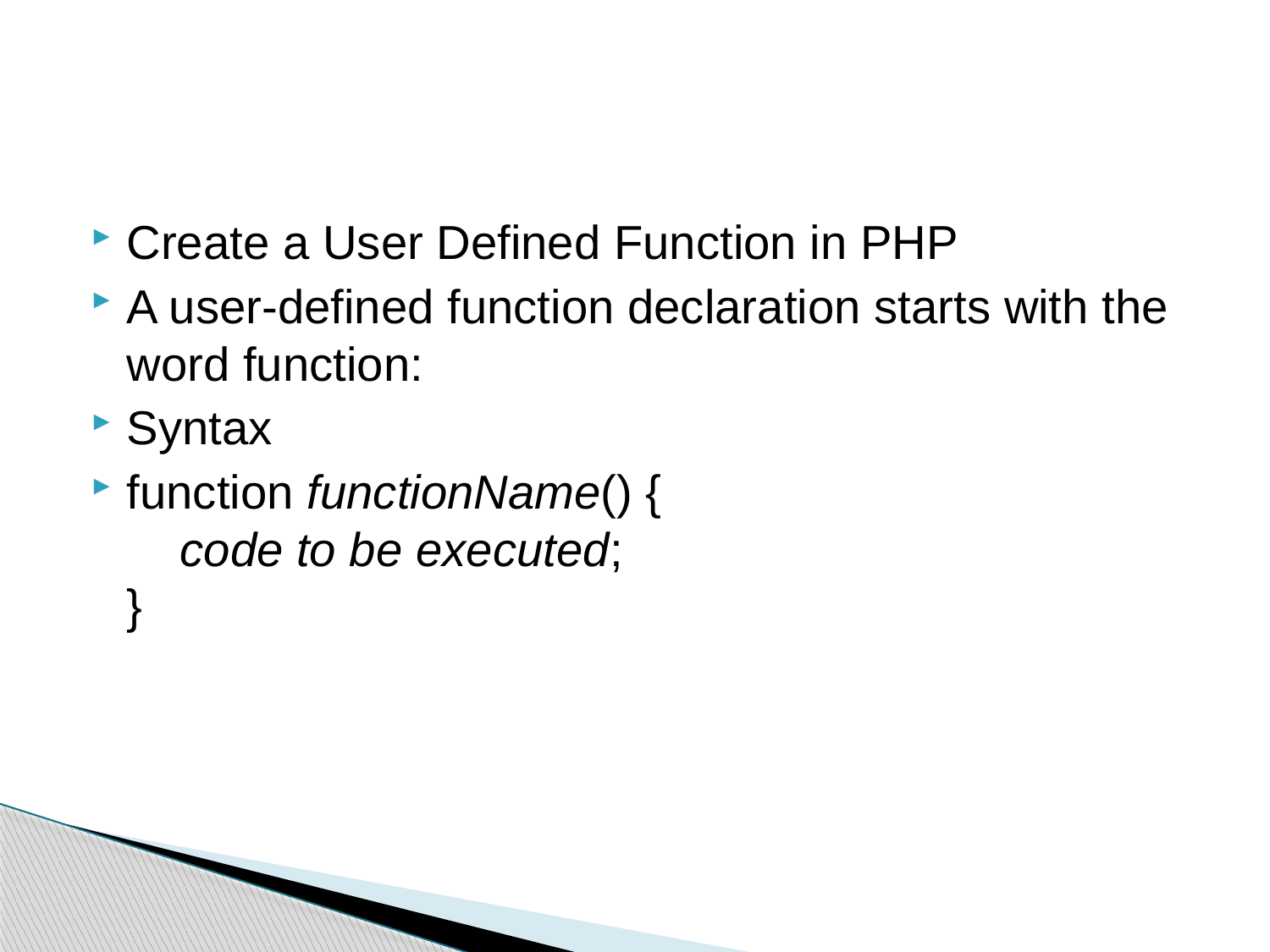

#
Create a User Defined Function in PHP
A user-defined function declaration starts with the word function:
Syntax
function functionName() {
    code to be executed;
}